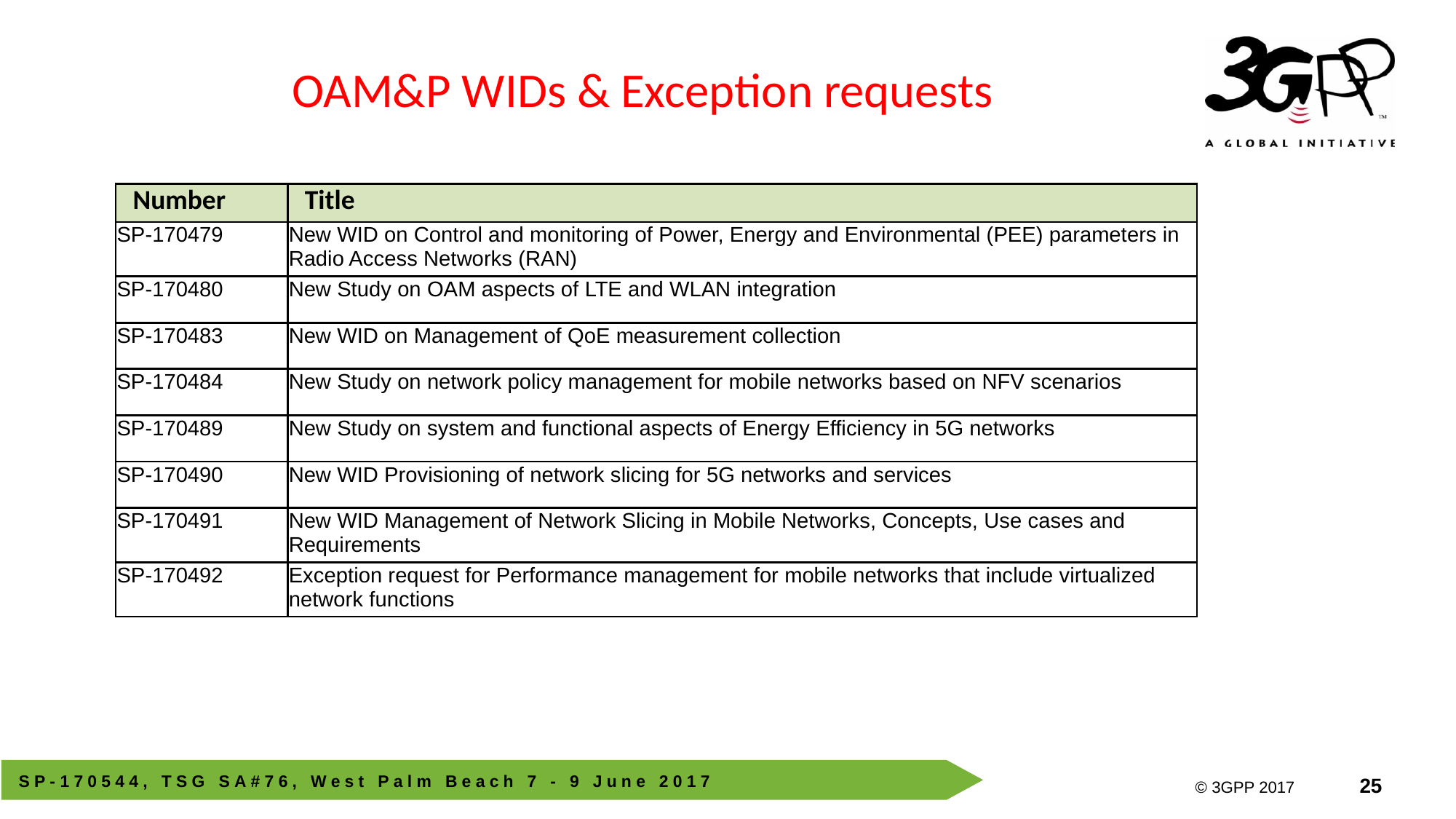

OAM&P WIDs & Exception requests
| Number | Title |
| --- | --- |
| SP-170479 | New WID on Control and monitoring of Power, Energy and Environmental (PEE) parameters in Radio Access Networks (RAN) |
| SP-170480 | New Study on OAM aspects of LTE and WLAN integration |
| SP-170483 | New WID on Management of QoE measurement collection |
| SP-170484 | New Study on network policy management for mobile networks based on NFV scenarios |
| SP-170489 | New Study on system and functional aspects of Energy Efficiency in 5G networks |
| SP-170490 | New WID Provisioning of network slicing for 5G networks and services |
| SP-170491 | New WID Management of Network Slicing in Mobile Networks, Concepts, Use cases and Requirements |
| SP-170492 | Exception request for Performance management for mobile networks that include virtualized network functions |